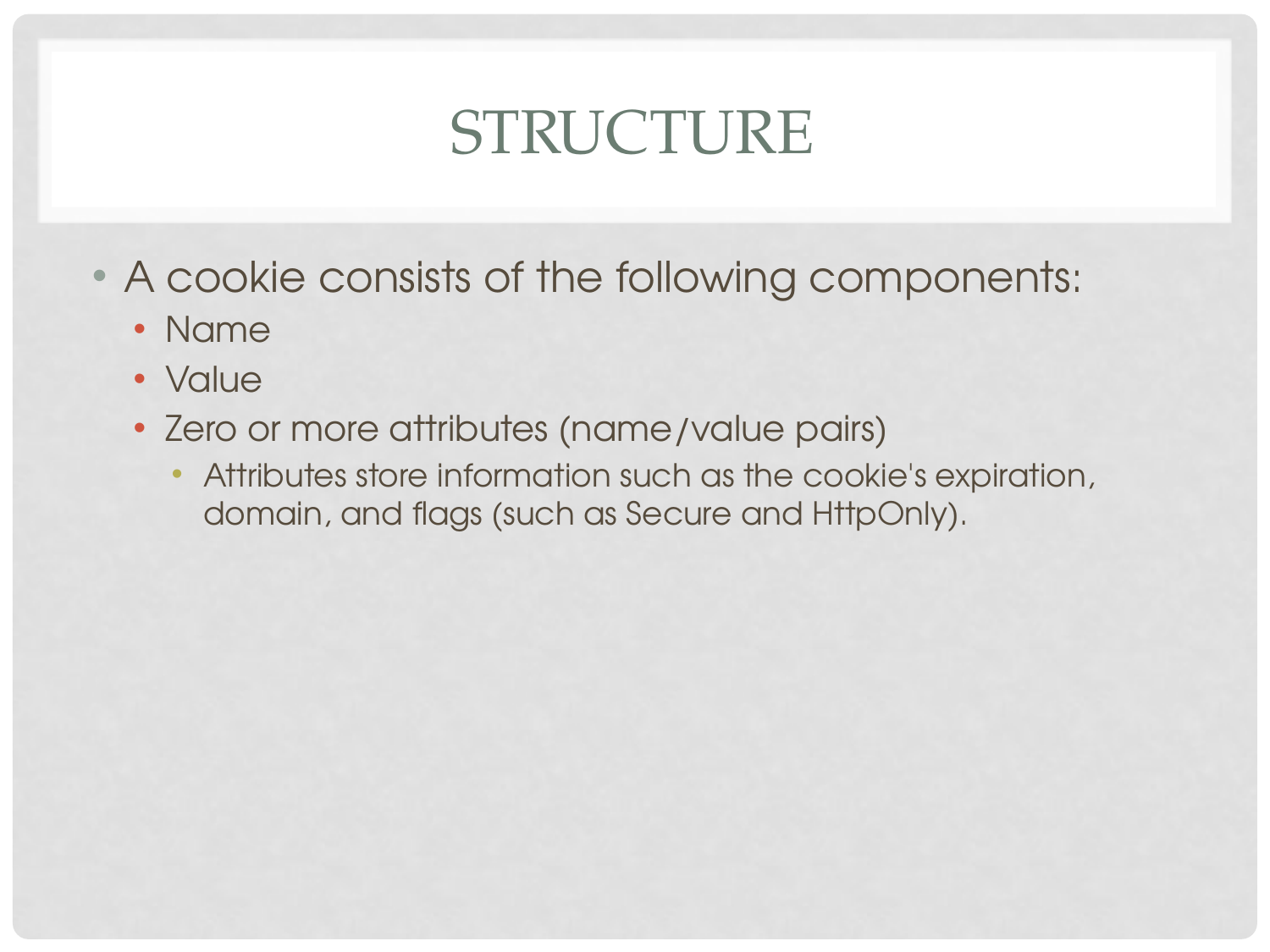

# structure
A cookie consists of the following components:
Name
Value
Zero or more attributes (name/value pairs)
Attributes store information such as the cookie's expiration, domain, and flags (such as Secure and HttpOnly).